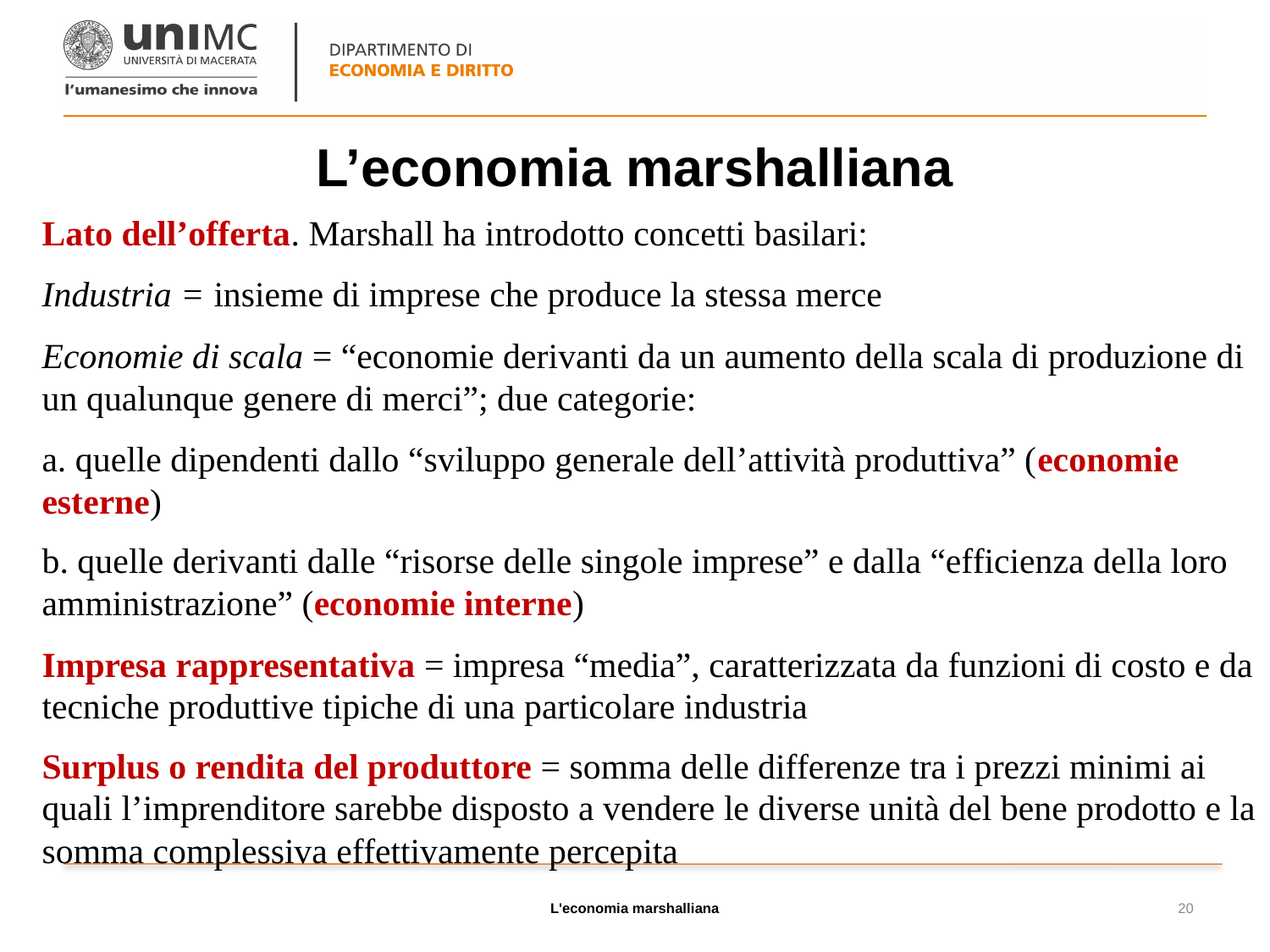

# L’economia marshalliana
Lato dell’offerta. Marshall ha introdotto concetti basilari:

Industria = insieme di imprese che produce la stessa merce

Economie di scala = “economie derivanti da un aumento della scala di produzione di un qualunque genere di merci”; due categorie:

a. quelle dipendenti dallo “sviluppo generale dell’attività produttiva” (economie esterne)

b. quelle derivanti dalle “risorse delle singole imprese” e dalla “efficienza della loro amministrazione” (economie interne)

Impresa rappresentativa = impresa “media”, caratterizzata da funzioni di costo e da tecniche produttive tipiche di una particolare industria

Surplus o rendita del produttore = somma delle differenze tra i prezzi minimi ai quali l’imprenditore sarebbe disposto a vendere le diverse unità del bene prodotto e la somma complessiva effettivamente percepita
L'economia marshalliana
20